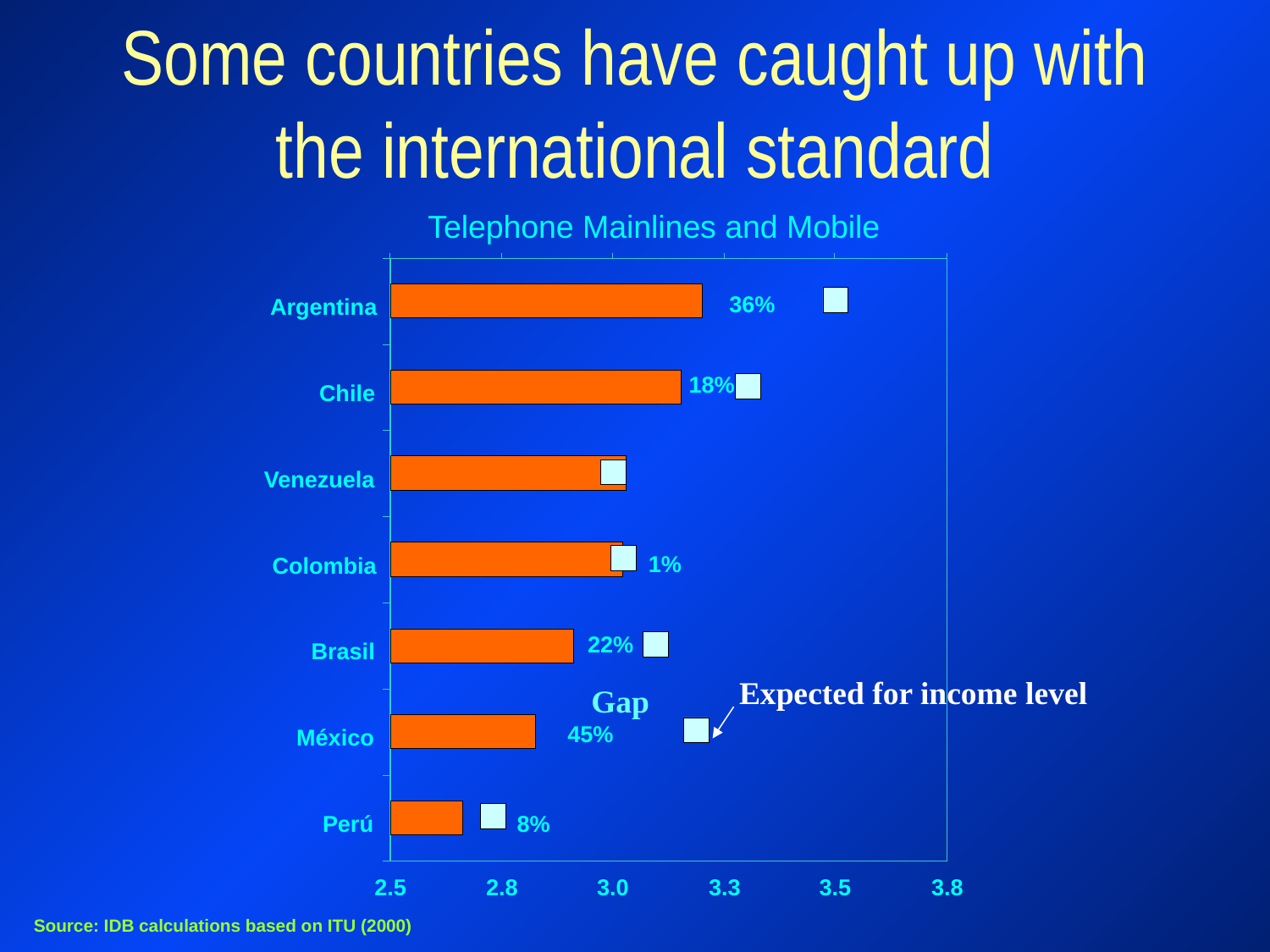

# Some countries have caught up with the international standard

Telephone Mainlines and Mobile

36%
Argentina

18%

Chile

Venezuela

1%
Colombia

22%

Brasil

Expected for income level
Gap

45%
México

Perú
8%

2.5
2.8
3.0
3.3
3.5
3.8
Source: IDB calculations based on ITU (2000)